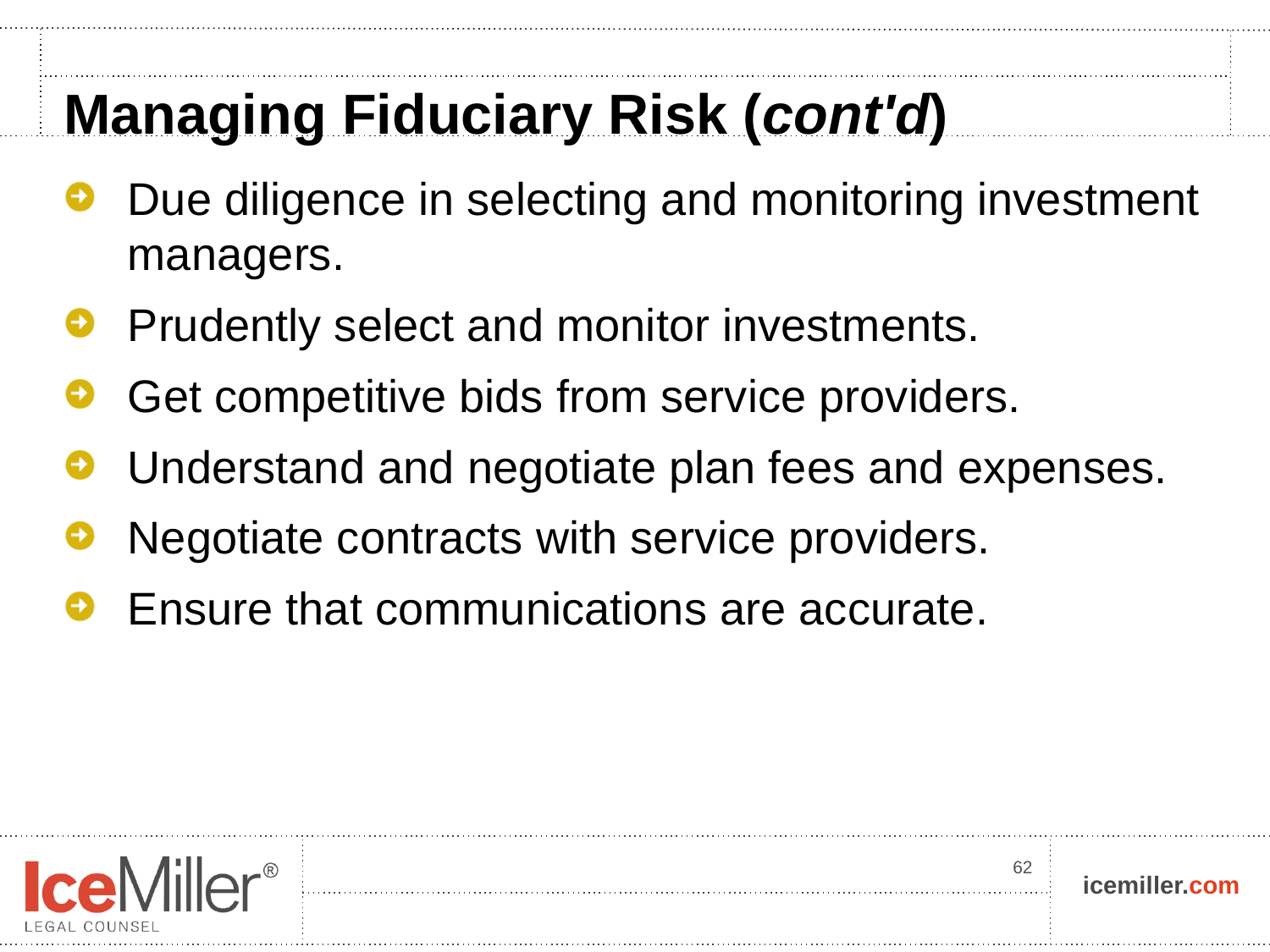

# Managing Fiduciary Risk (cont'd)
Due diligence in selecting and monitoring investment managers.
Prudently select and monitor investments.
Get competitive bids from service providers.
Understand and negotiate plan fees and expenses.
Negotiate contracts with service providers.
Ensure that communications are accurate.

62